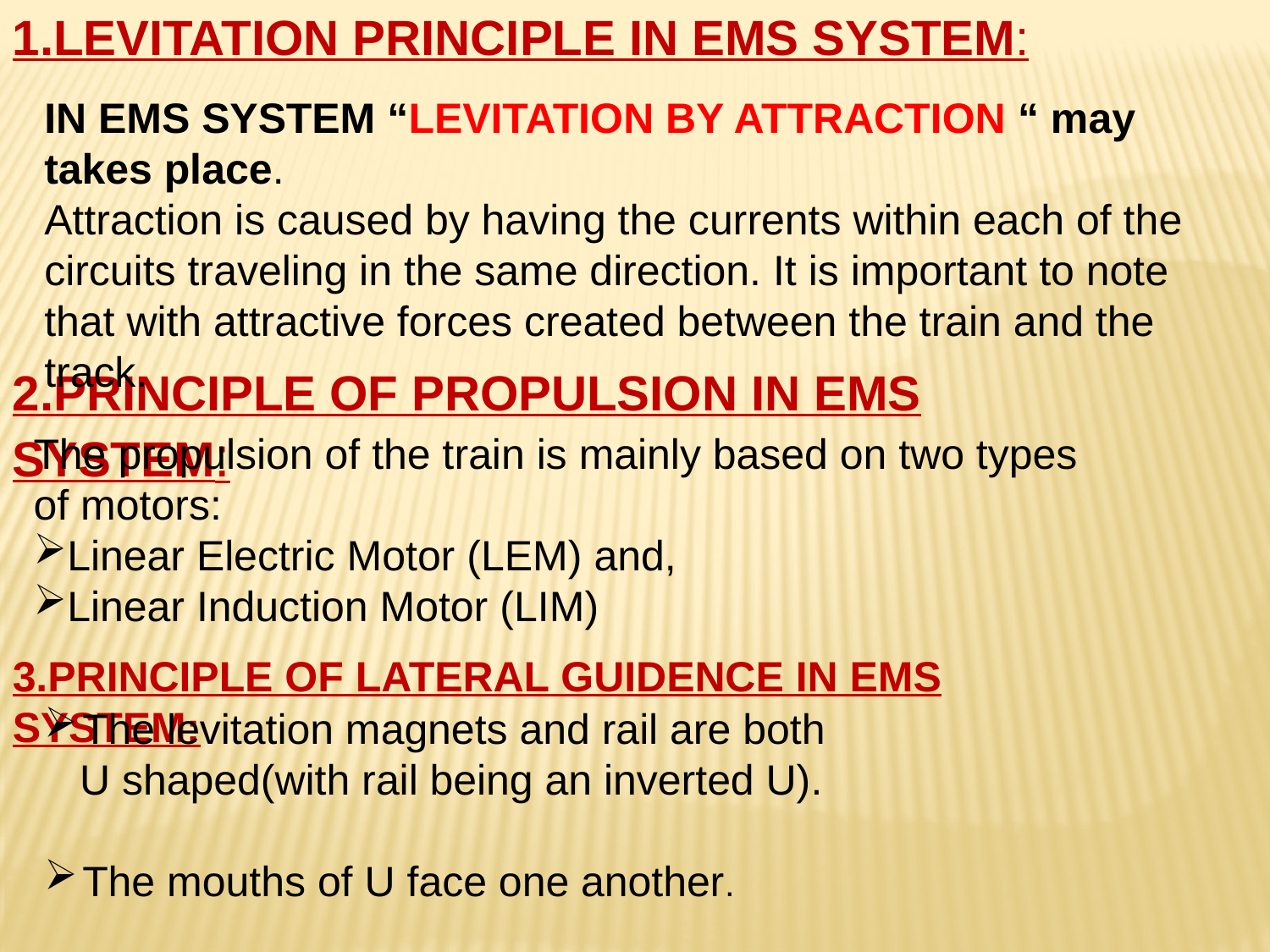

1.LEVITATION PRINCIPLE IN EMS SYSTEM:
IN EMS SYSTEM “LEVITATION BY ATTRACTION “ may takes place.
Attraction is caused by having the currents within each of the circuits traveling in the same direction. It is important to note that with attractive forces created between the train and the track.

2.PRINCIPLE OF PROPULSION IN EMS SYSTEM:

The propulsion of the train is mainly based on two types of motors:
Linear Electric Motor (LEM) and,
Linear Induction Motor (LIM)

3.PRINCIPLE OF LATERAL GUIDENCE IN EMS SYSTEM:

The levitation magnets and rail are both
   U shaped(with rail being an inverted U).

The mouths of U face one another.